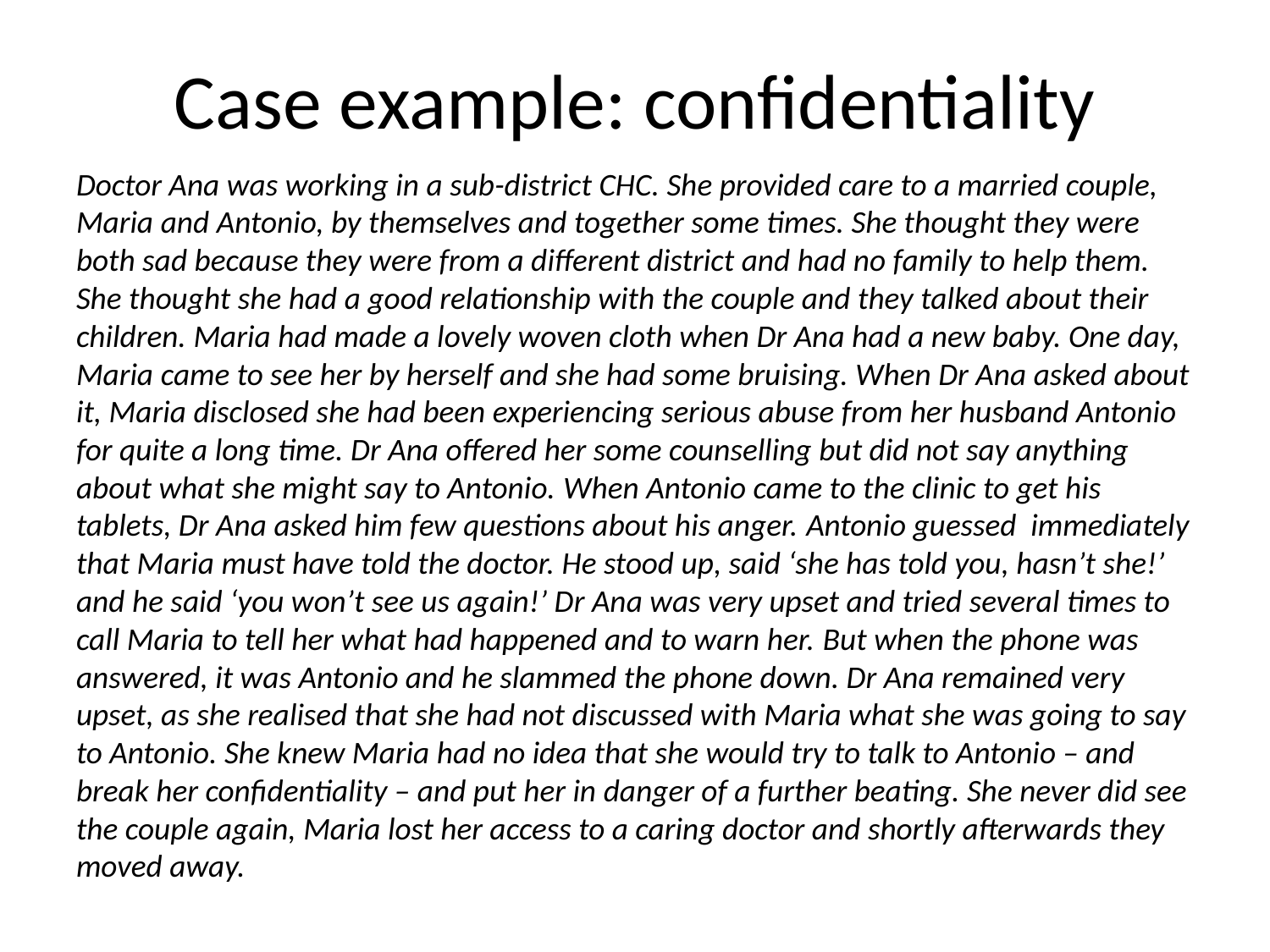

# Case example: confidentiality
Doctor Ana was working in a sub-district CHC. She provided care to a married couple, Maria and Antonio, by themselves and together some times. She thought they were both sad because they were from a different district and had no family to help them. She thought she had a good relationship with the couple and they talked about their children. Maria had made a lovely woven cloth when Dr Ana had a new baby. One day, Maria came to see her by herself and she had some bruising. When Dr Ana asked about it, Maria disclosed she had been experiencing serious abuse from her husband Antonio for quite a long time. Dr Ana offered her some counselling but did not say anything about what she might say to Antonio. When Antonio came to the clinic to get his tablets, Dr Ana asked him few questions about his anger. Antonio guessed  immediately that Maria must have told the doctor. He stood up, said ‘she has told you, hasn’t she!’ and he said ‘you won’t see us again!’ Dr Ana was very upset and tried several times to call Maria to tell her what had happened and to warn her. But when the phone was answered, it was Antonio and he slammed the phone down. Dr Ana remained very upset, as she realised that she had not discussed with Maria what she was going to say to Antonio. She knew Maria had no idea that she would try to talk to Antonio – and break her confidentiality – and put her in danger of a further beating. She never did see the couple again, Maria lost her access to a caring doctor and shortly afterwards they moved away.